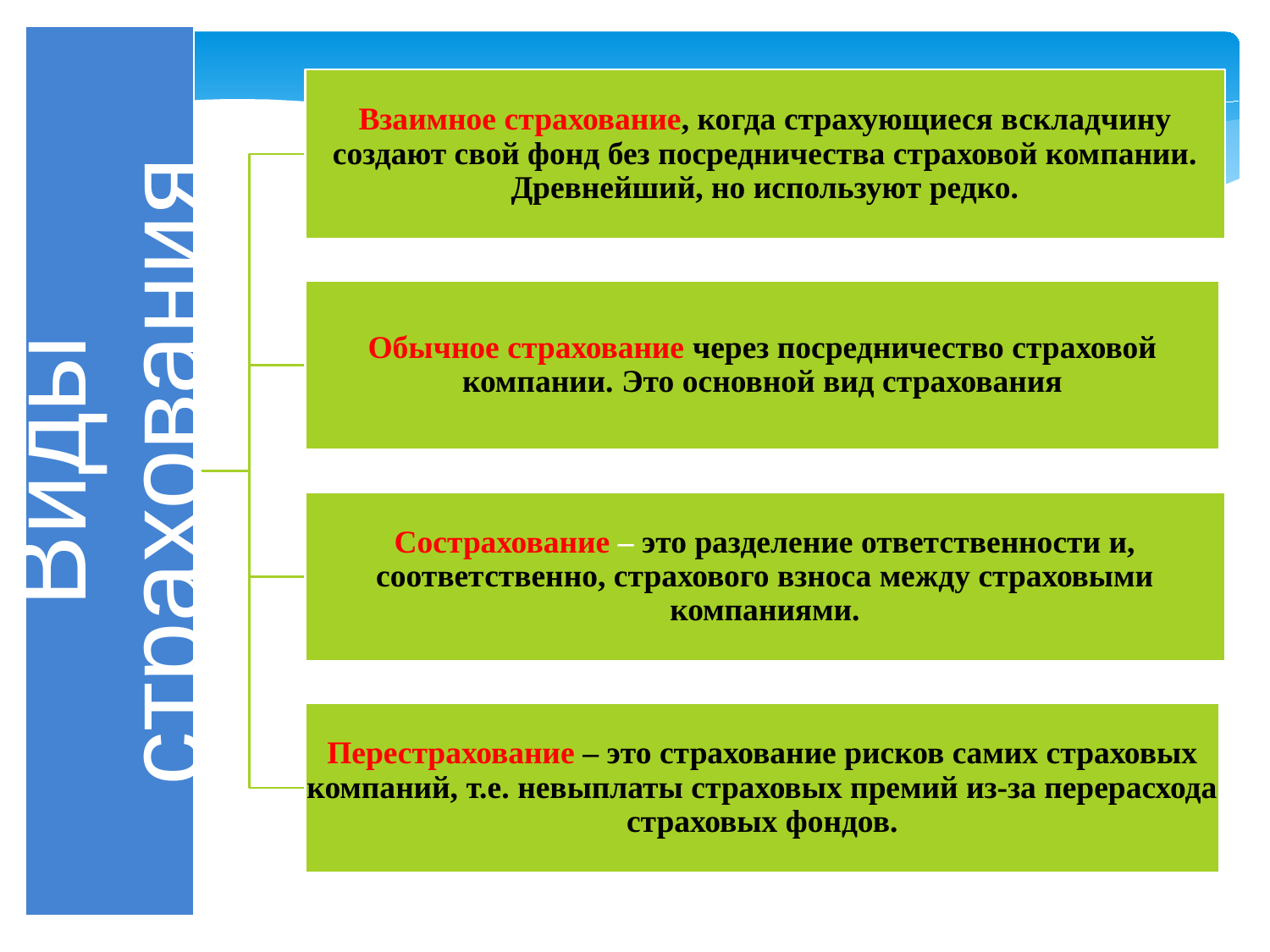

Виды страхования
Взаимное страхование, когда страхующиеся вскладчину создают свой фонд без посредничества страховой компании. Древнейший, но используют редко.
Обычное страхование через посредничество страховой компании. Это основной вид страхования
Сострахование – это разделение ответственности и, соответственно, страхового взноса между страховыми компаниями.
Перестрахование – это страхование рисков самих страховых компаний, т.е. невыплаты страховых премий из-за перерасхода страховых фондов.